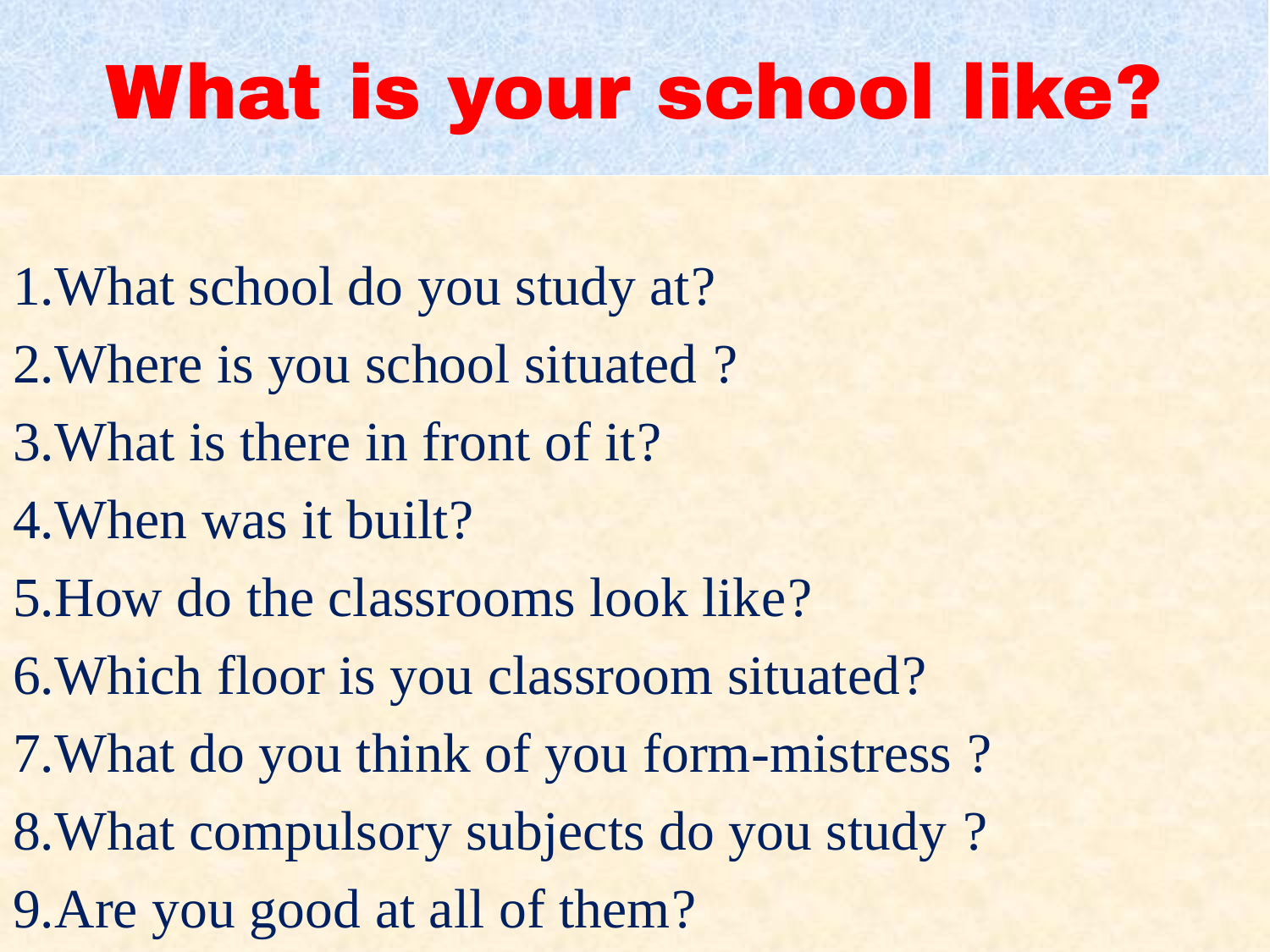

# What is your school like?

1.What school do you study at?
2.Where is you school situated ?
3.What is there in front of it?
4.When was it built?
5.How do the classrooms look like?
6.Which floor is you classroom situated?
7.What do you think of you form-mistress ?
8.What compulsory subjects do you study ?
9.Are you good at all of them?